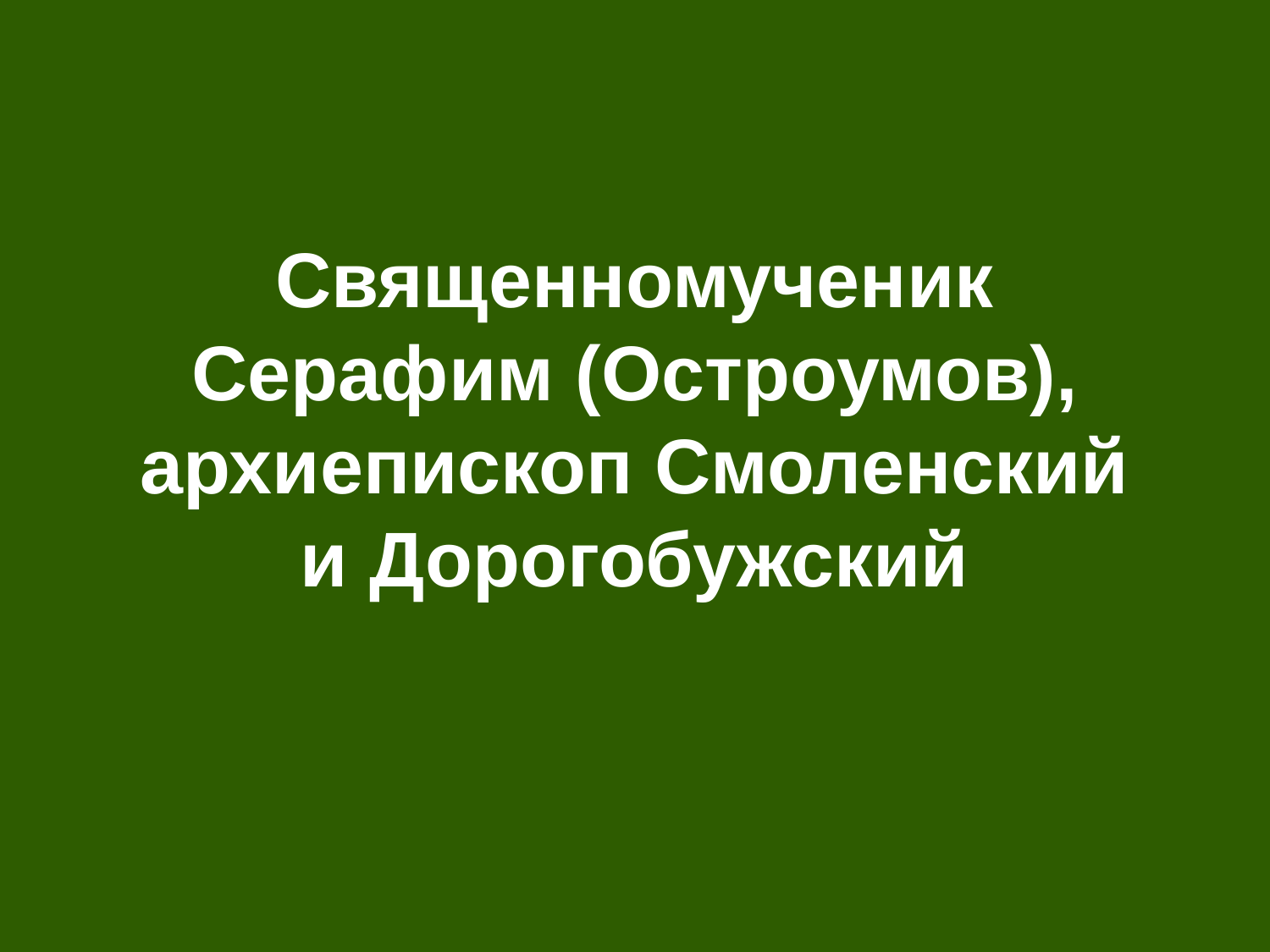

# Священномученик Серафим (Остроумов), архиепископ Смоленский и Дорогобужский